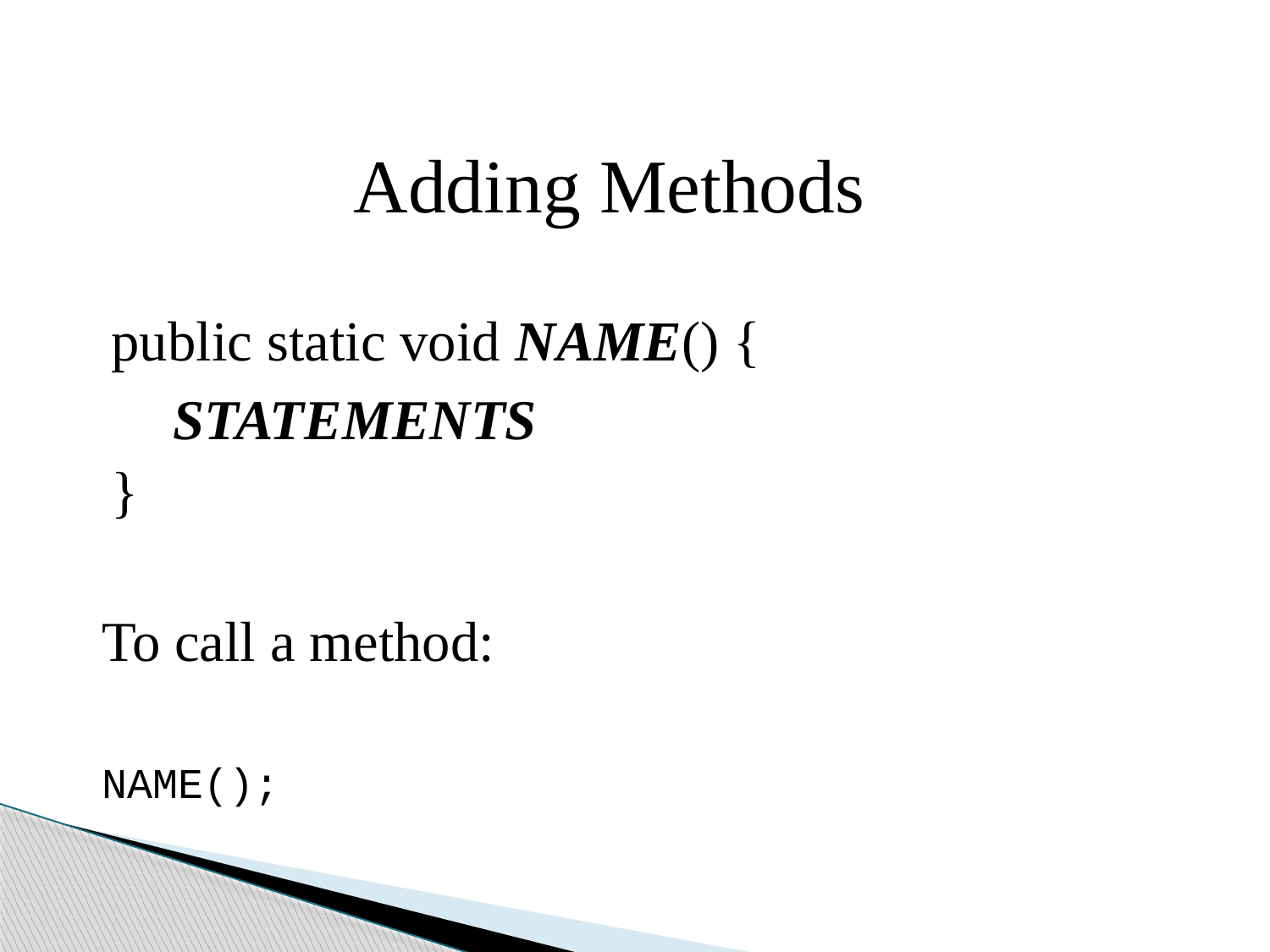

#
		Adding Methods

public static void NAME() {
	STATEMENTS

}

To call a method:

NAME();